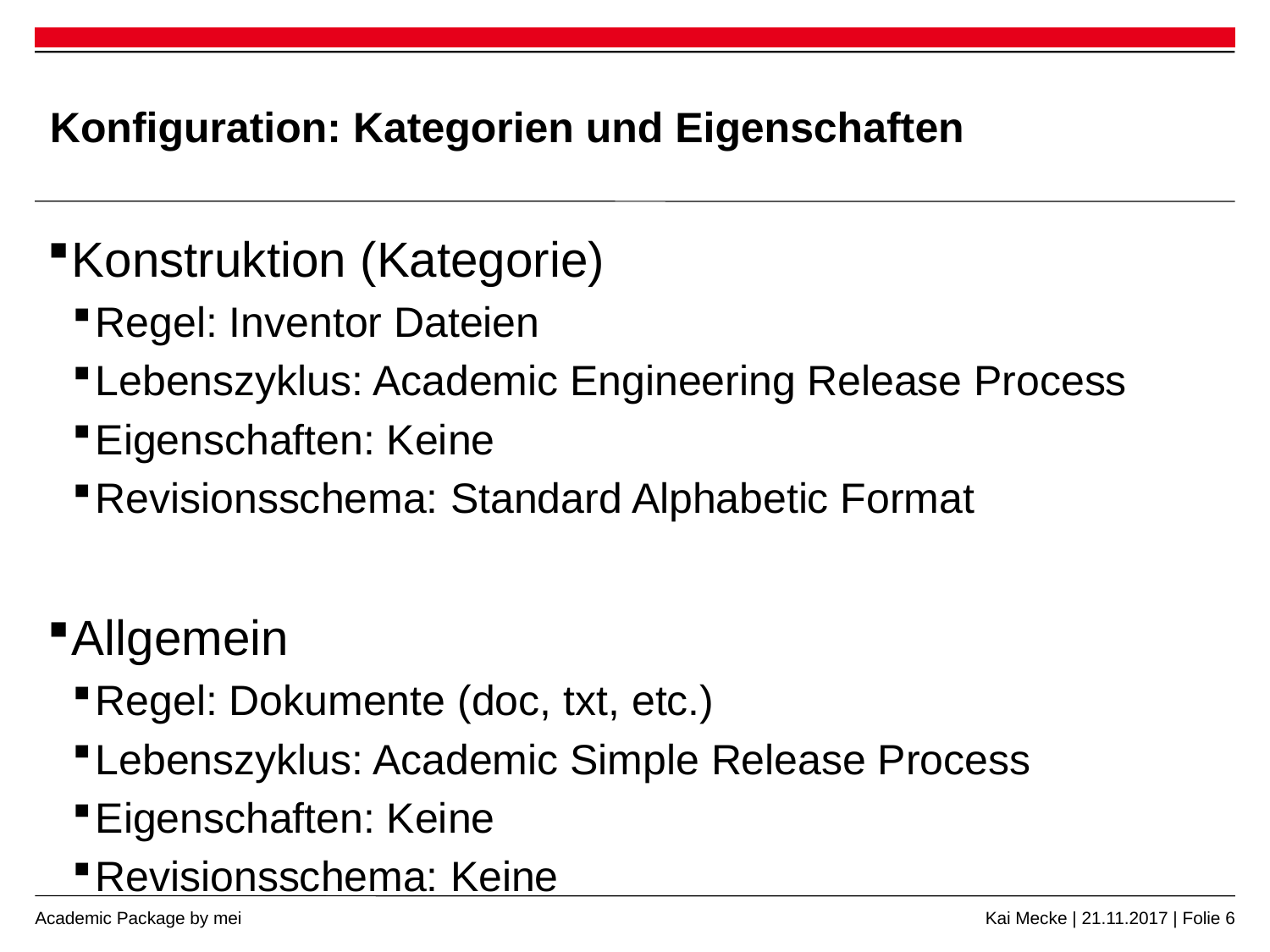

# Konfiguration: Kategorien und Eigenschaften
Konstruktion (Kategorie)
Regel: Inventor Dateien
Lebenszyklus: Academic Engineering Release Process
Eigenschaften: Keine
Revisionsschema: Standard Alphabetic Format

Allgemein
Regel: Dokumente (doc, txt, etc.)
Lebenszyklus: Academic Simple Release Process
Eigenschaften: Keine
Revisionsschema: Keine

Kai Mecke | 21.11.2017 | Folie 6